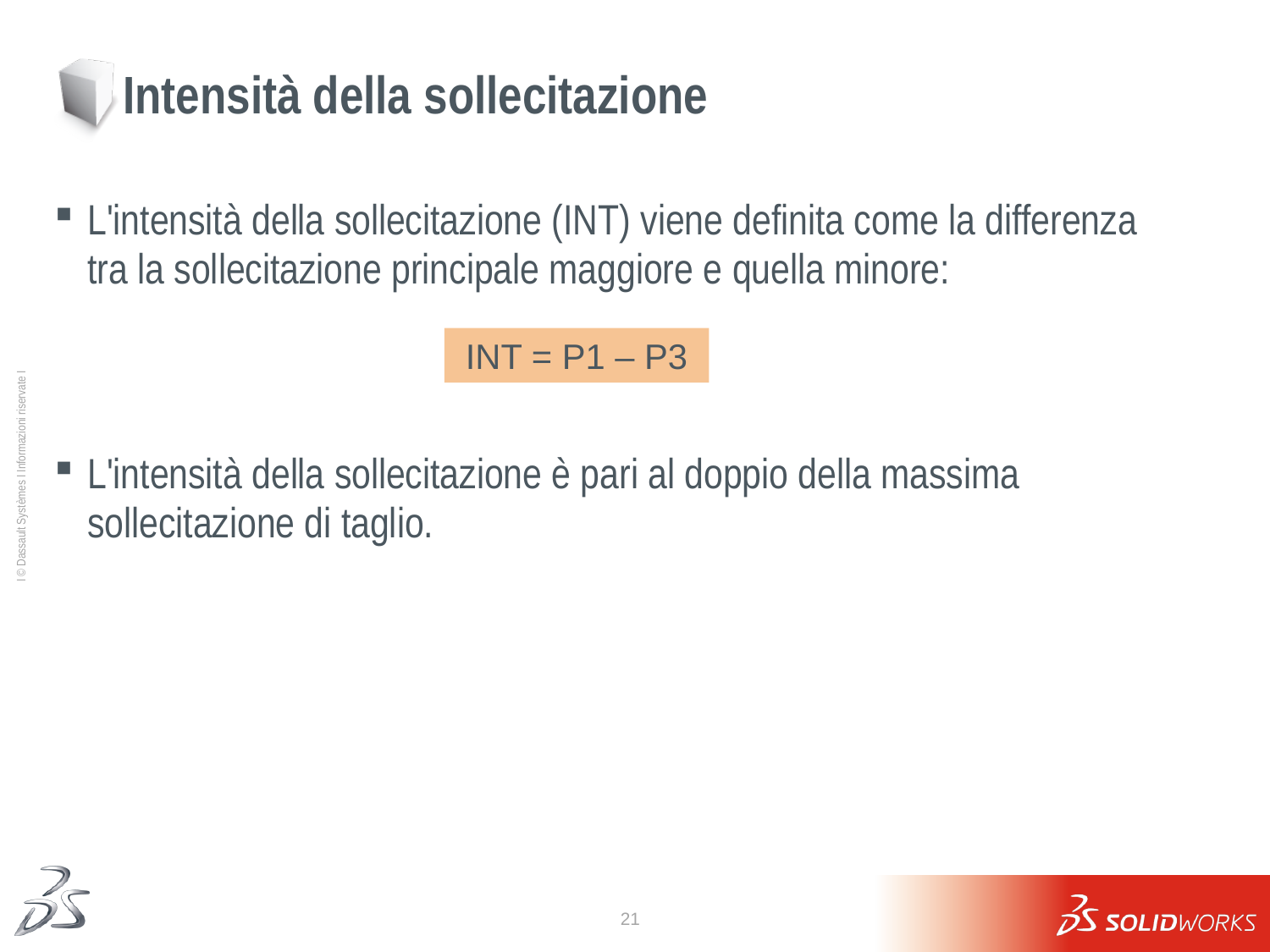

# Intensità della sollecitazione
L'intensità della sollecitazione (INT) viene definita come la differenza tra la sollecitazione principale maggiore e quella minore:
INT = P1 – P3
L'intensità della sollecitazione è pari al doppio della massima sollecitazione di taglio.